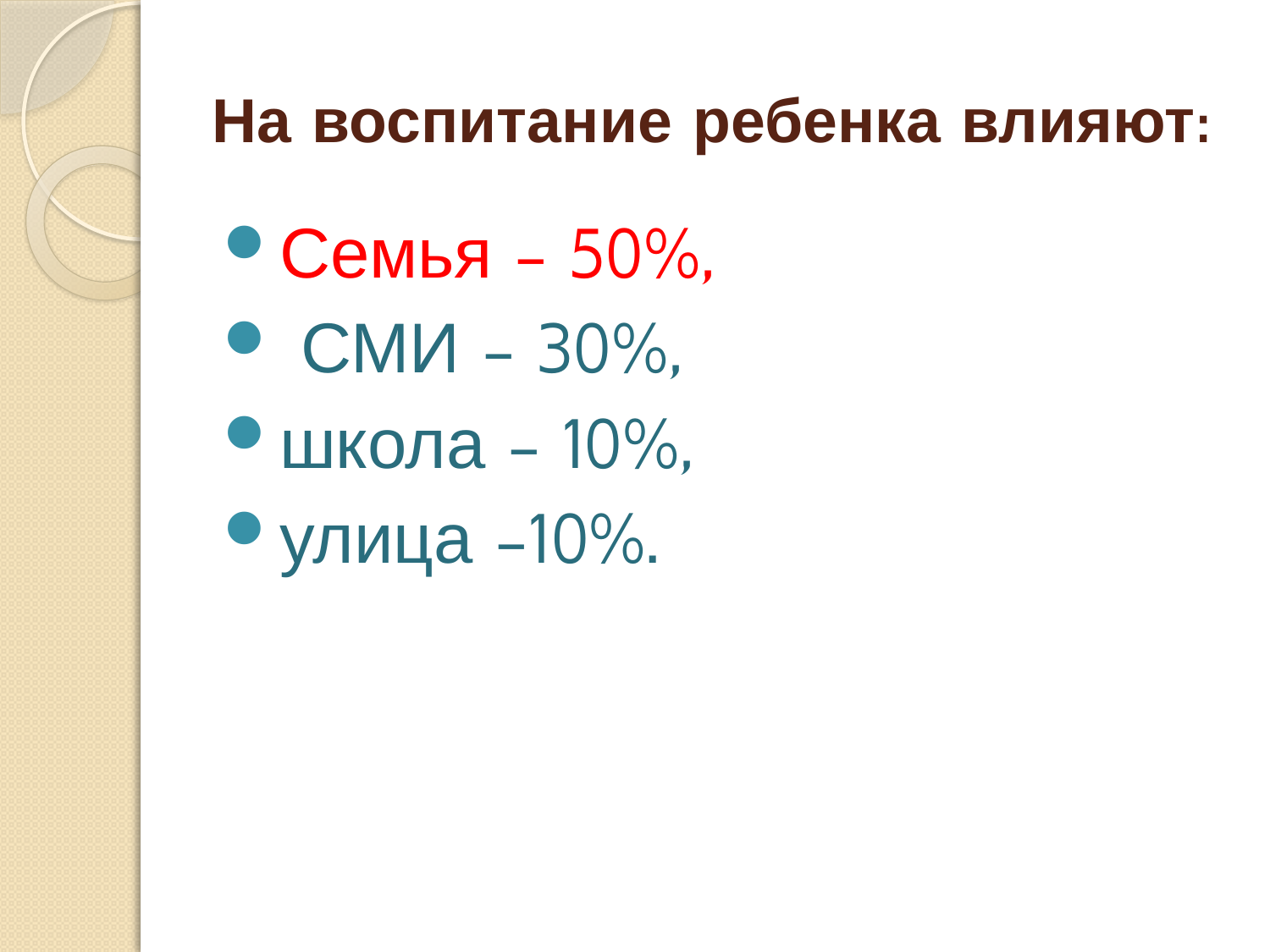

# На воспитание ребенка влияют:
Семья – 50%,
 СМИ – 30%,
школа – 10%,
улица –10%.